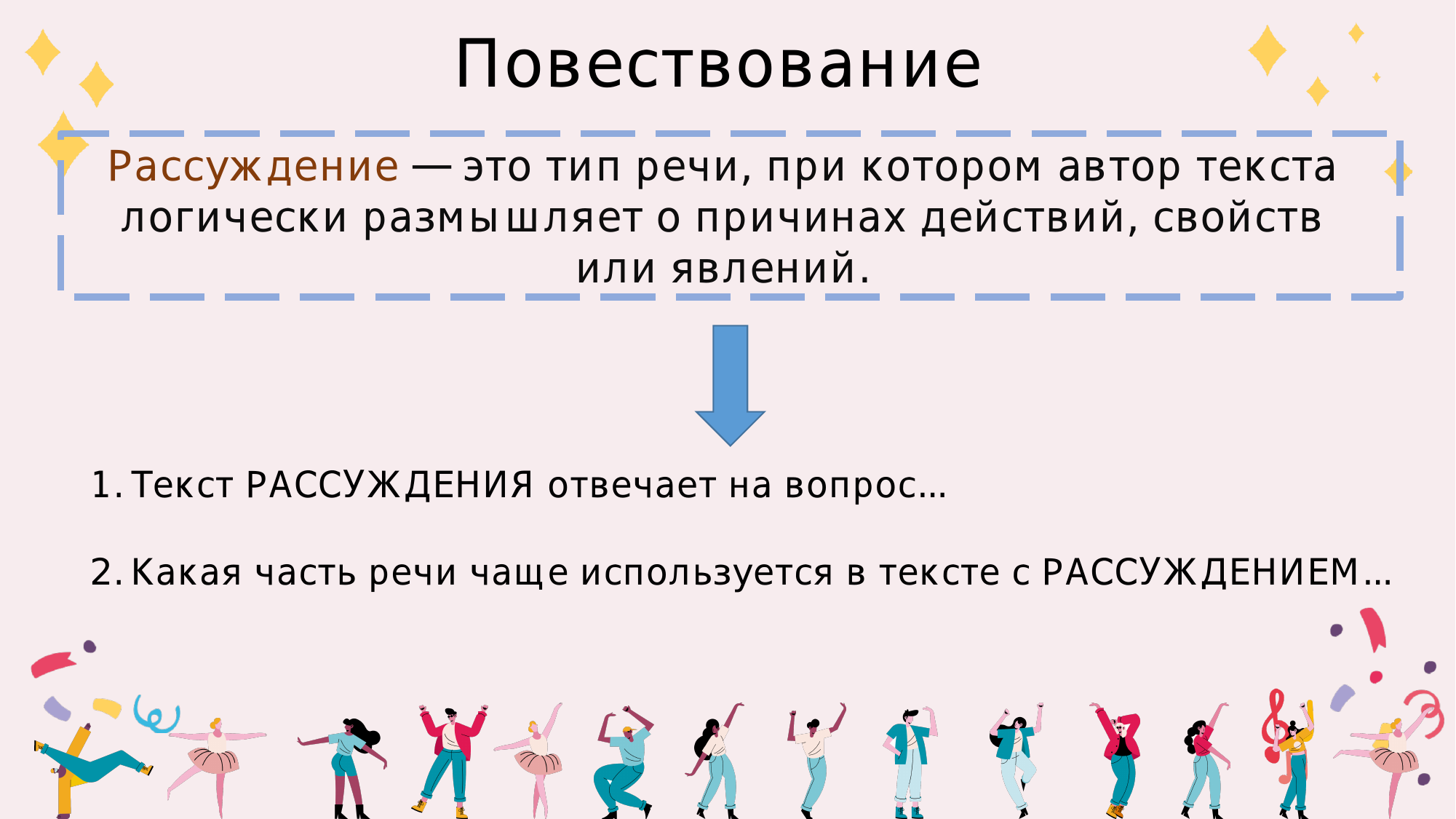

Повествование
Рассуждение — это тип речи, при котором автор текста
логически размышляет о причинах действий, свойств
или явлений.

Текст РАССУЖДЕНИЯ отвечает на вопрос…

Какая часть речи чаще используется в тексте с РАССУЖДЕНИЕМ…